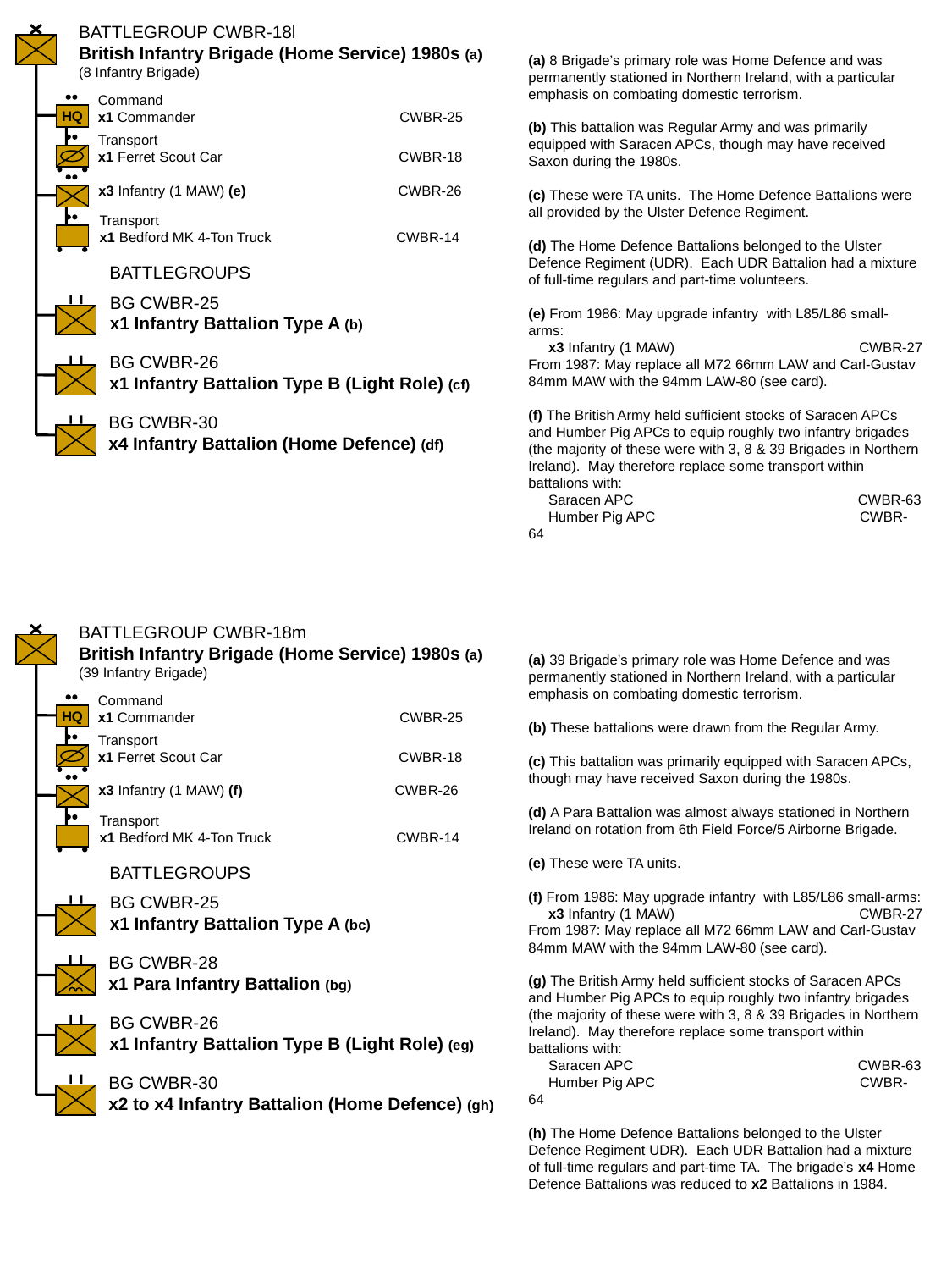

BATTLEGROUP CWBR-18l
British Infantry Brigade (Home Service) 1980s (a)
(8 Infantry Brigade)

(a) 8 Brigade’s primary role was Home Defence and was permanently stationed in Northern Ireland, with a particular emphasis on combating domestic terrorism.

(b) This battalion was Regular Army and was primarily equipped with Saracen APCs, though may have received Saxon during the 1980s.

(c) These were TA units.  The Home Defence Battalions were all provided by the Ulster Defence Regiment.

(d) The Home Defence Battalions belonged to the Ulster Defence Regiment (UDR).  Each UDR Battalion had a mixture of full-time regulars and part-time volunteers.

(e) From 1986: May upgrade infantry  with L85/L86 small-arms:
     x3 Infantry (1 MAW)                                              CWBR-27
From 1987: May replace all M72 66mm LAW and Carl-Gustav 84mm MAW with the 94mm LAW-80 (see card).

(f) The British Army held sufficient stocks of Saracen APCs and Humber Pig APCs to equip roughly two infantry brigades (the majority of these were with 3, 8 & 39 Brigades in Northern Ireland).  May therefore replace some transport within battalions with:
     Saracen APC                                                        CWBR-63
     Humber Pig APC                                                   CWBR-64

Command
x1 Commander                                                   CWBR-25

HQ

Transport
x1 Ferret Scout Car                                            CWBR-18

x3 Infantry (1 MAW) (e)                                      CWBR-26

Transport
x1 Bedford MK 4-Ton Truck                               CWBR-14

BATTLEGROUPS
BG CWBR-25
x1 Infantry Battalion Type A (b)

BG CWBR-26
x1 Infantry Battalion Type B (Light Role) (cf)

BG CWBR-30
x4 Infantry Battalion (Home Defence) (df)

BATTLEGROUP CWBR-18m
British Infantry Brigade (Home Service) 1980s (a)
(39 Infantry Brigade)

(a) 39 Brigade’s primary role was Home Defence and was permanently stationed in Northern Ireland, with a particular emphasis on combating domestic terrorism.

(b) These battalions were drawn from the Regular Army.

(c) This battalion was primarily equipped with Saracen APCs, though may have received Saxon during the 1980s.

(d) A Para Battalion was almost always stationed in Northern Ireland on rotation from 6th Field Force/5 Airborne Brigade.

(e) These were TA units.

(f) From 1986: May upgrade infantry  with L85/L86 small-arms:
     x3 Infantry (1 MAW)                                              CWBR-27
From 1987: May replace all M72 66mm LAW and Carl-Gustav 84mm MAW with the 94mm LAW-80 (see card).

(g) The British Army held sufficient stocks of Saracen APCs and Humber Pig APCs to equip roughly two infantry brigades (the majority of these were with 3, 8 & 39 Brigades in Northern Ireland).  May therefore replace some transport within battalions with:
     Saracen APC                                                        CWBR-63
     Humber Pig APC                                                   CWBR-64

(h) The Home Defence Battalions belonged to the Ulster Defence Regiment UDR).  Each UDR Battalion had a mixture of full-time regulars and part-time TA.  The brigade’s x4 Home Defence Battalions was reduced to x2 Battalions in 1984.

Command
x1 Commander                                                   CWBR-25

HQ

Transport
x1 Ferret Scout Car                                            CWBR-18

x3 Infantry (1 MAW) (f)                                      CWBR-26

Transport
x1 Bedford MK 4-Ton Truck                               CWBR-14

BATTLEGROUPS
BG CWBR-25
x1 Infantry Battalion Type A (bc)

BG CWBR-28
x1 Para Infantry Battalion (bg)

BG CWBR-26
x1 Infantry Battalion Type B (Light Role) (eg)

BG CWBR-30
x2 to x4 Infantry Battalion (Home Defence) (gh)